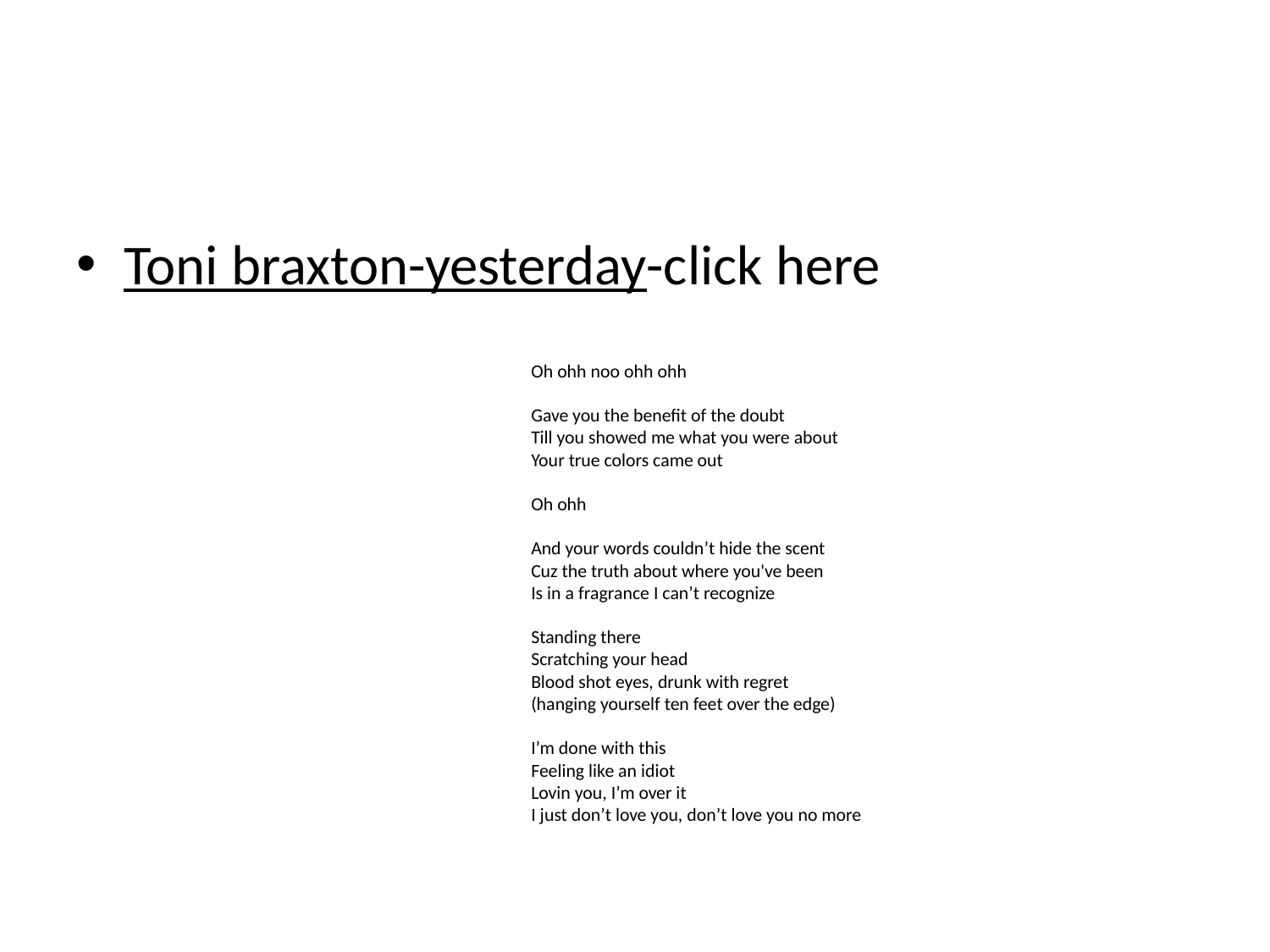

Toni braxton-yesterday-click here
Oh ohh noo ohh ohh
Gave you the benefit of the doubt
Till you showed me what you were about
Your true colors came out
Oh ohh
And your words couldn’t hide the scent
Cuz the truth about where you've been
Is in a fragrance I can’t recognize
Standing there
Scratching your head
Blood shot eyes, drunk with regret
(hanging yourself ten feet over the edge)
I’m done with this
Feeling like an idiot
Lovin you, I’m over it
I just don’t love you, don’t love you no more